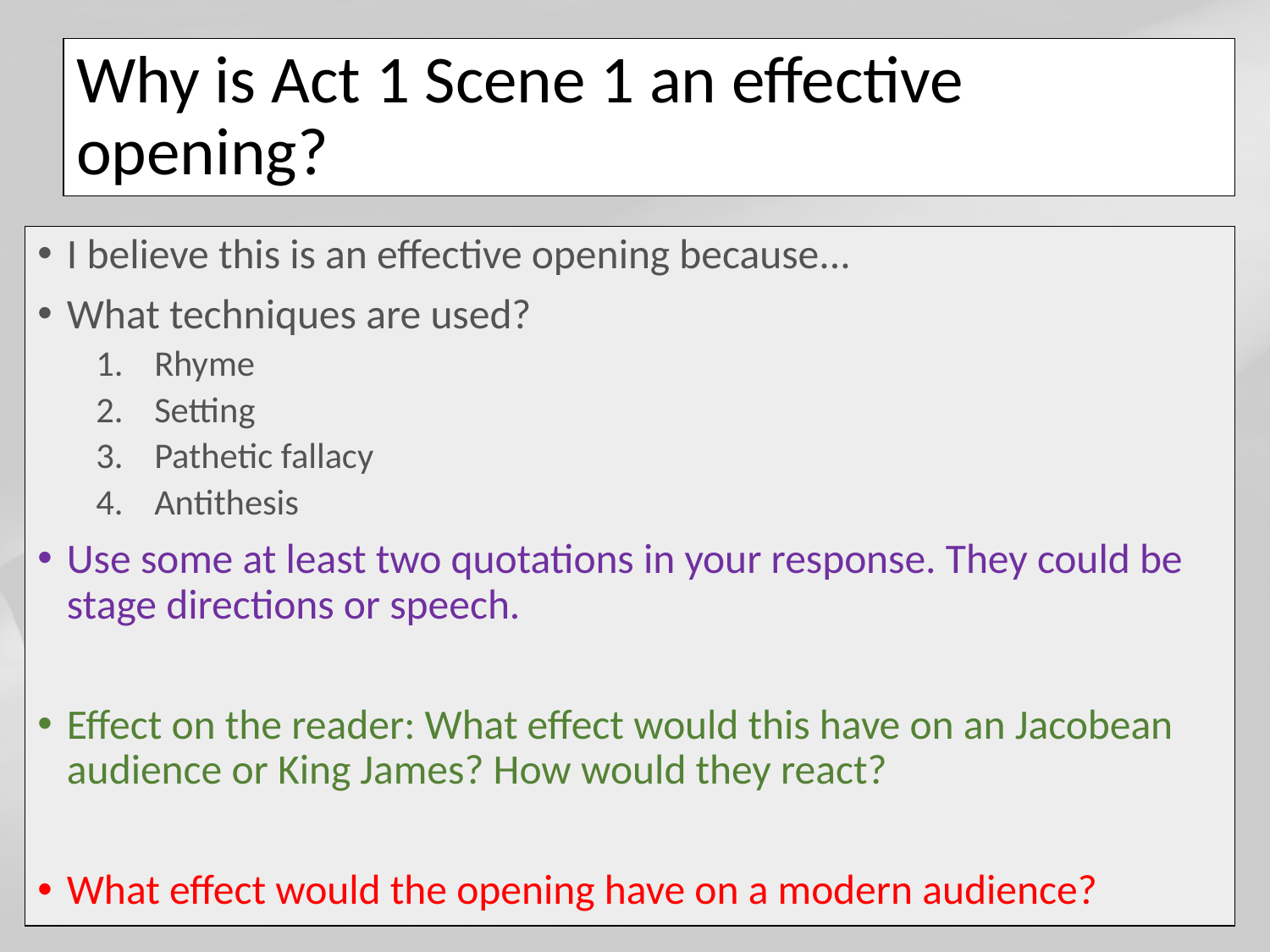

# Why is Act 1 Scene 1 an effective opening?
I believe this is an effective opening because...
What techniques are used?
Rhyme
Setting
Pathetic fallacy
Antithesis
Use some at least two quotations in your response. They could be stage directions or speech.

Effect on the reader: What effect would this have on an Jacobean audience or King James? How would they react?

What effect would the opening have on a modern audience?